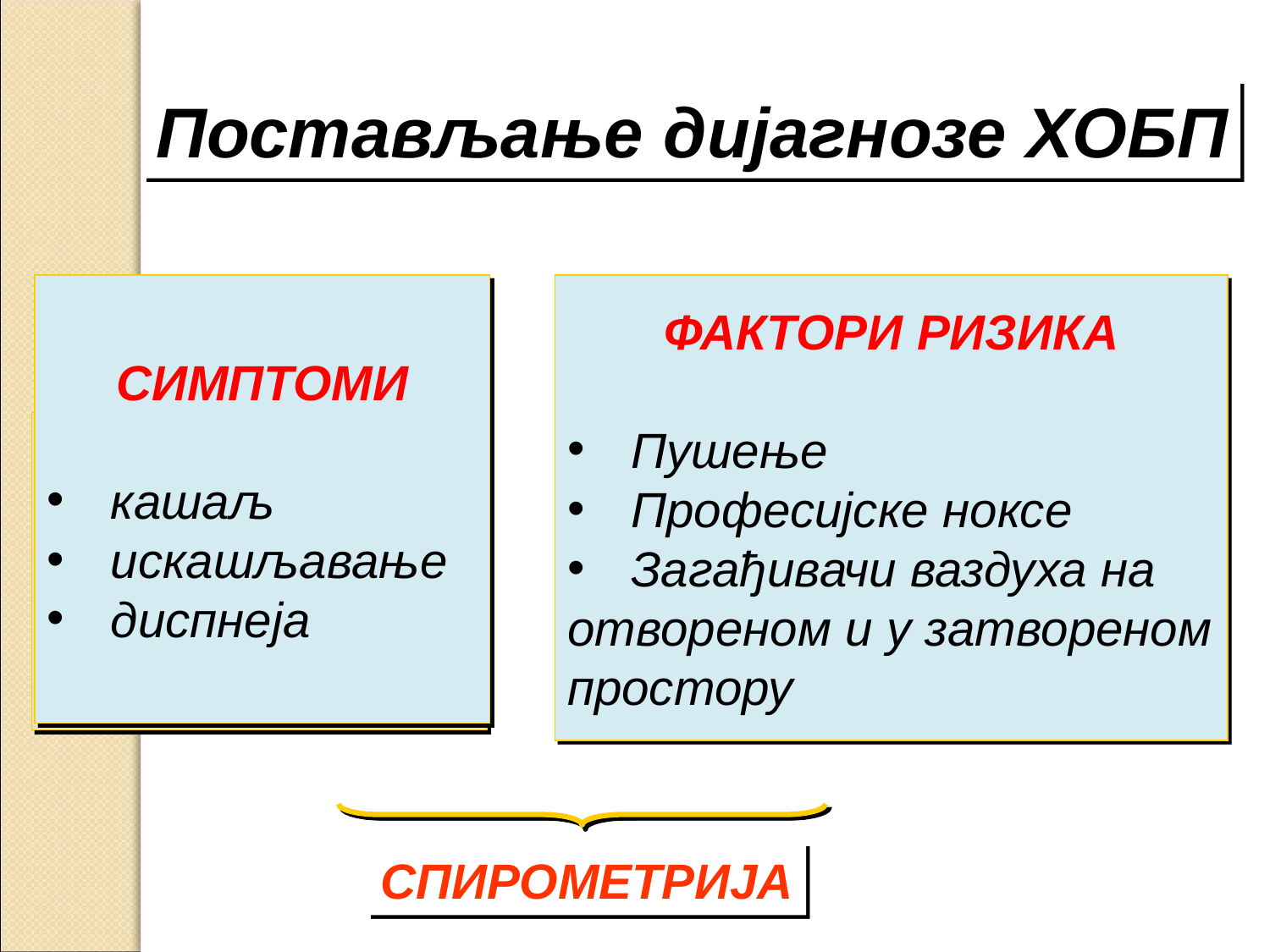

Постављање дијагнозе ХОБП
СИМПТОМИ

кашаљ
искашљавање
диспнеја
ФАКТОРИ РИЗИКА

Пушење
Професијске ноксе
Загађивачи ваздуха на
отвореном и у затвореном
простору
СИМПТОМИ

кашаљ
искашљавање
диспнеја

СПИРОМЕТРИЈА